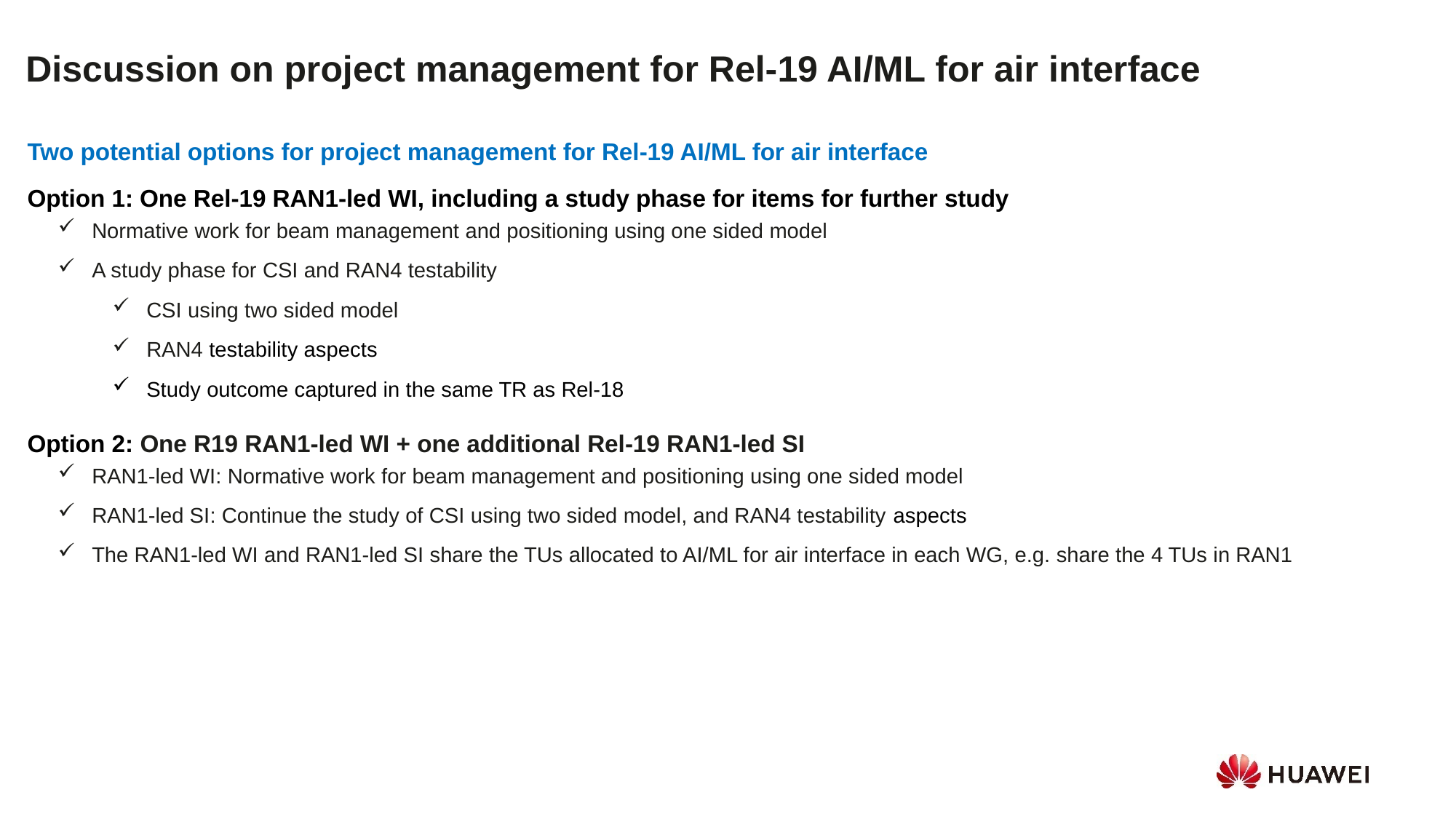

Discussion on project management for Rel-19 AI/ML for air interface

Two potential options for project management for Rel-19 AI/ML for air interface
Option 1: One Rel-19 RAN1-led WI, including a study phase for items for further study
Normative work for beam management and positioning using one sided model
A study phase for CSI and RAN4 testability
CSI using two sided model
RAN4 testability aspects
Study outcome captured in the same TR as Rel-18
Option 2: One R19 RAN1-led WI + one additional Rel-19 RAN1-led SI
RAN1-led WI: Normative work for beam management and positioning using one sided model
RAN1-led SI: Continue the study of CSI using two sided model, and RAN4 testability aspects
The RAN1-led WI and RAN1-led SI share the TUs allocated to AI/ML for air interface in each WG, e.g. share the 4 TUs in RAN1